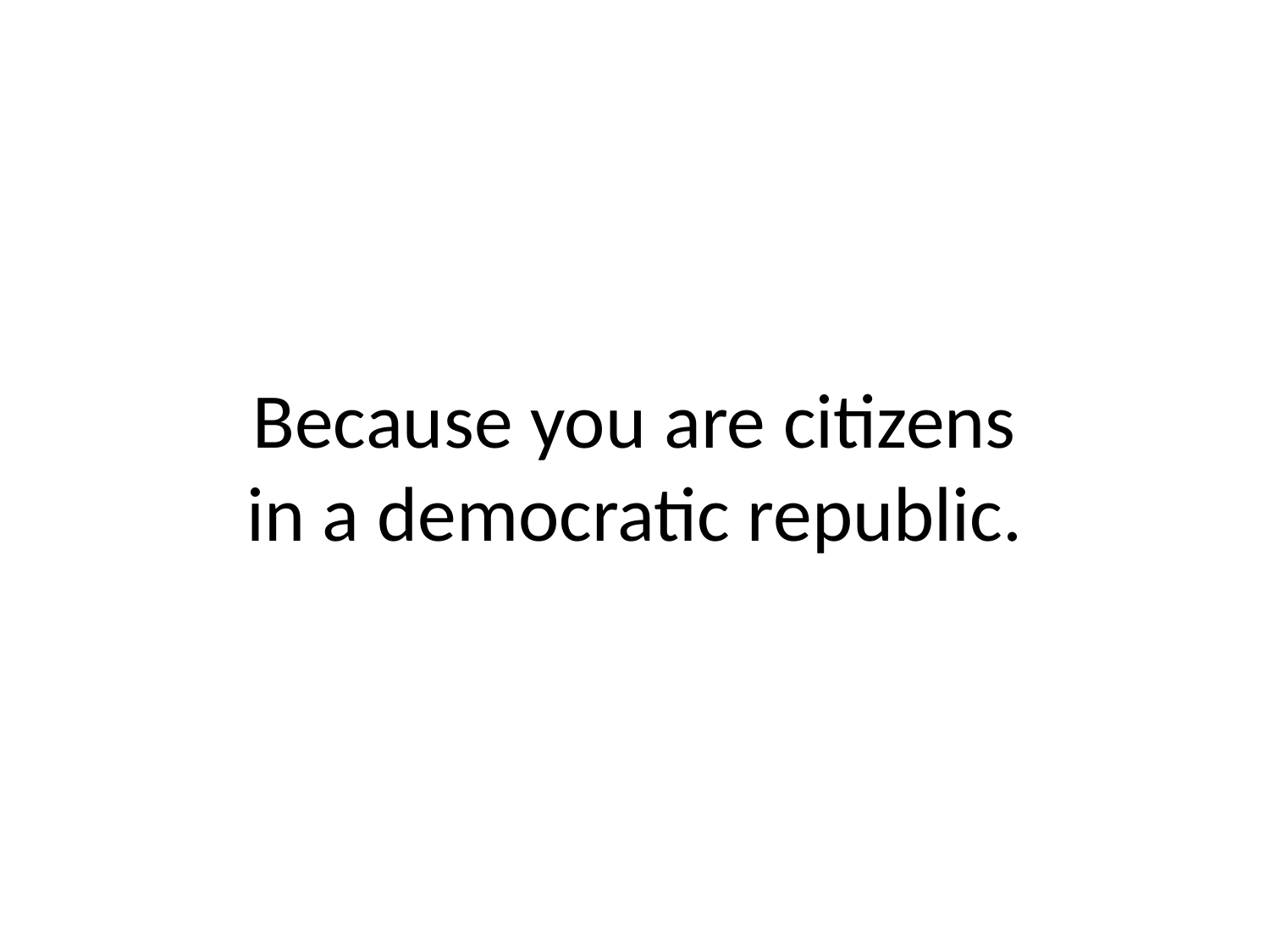

# Because you are citizens in a democratic republic.